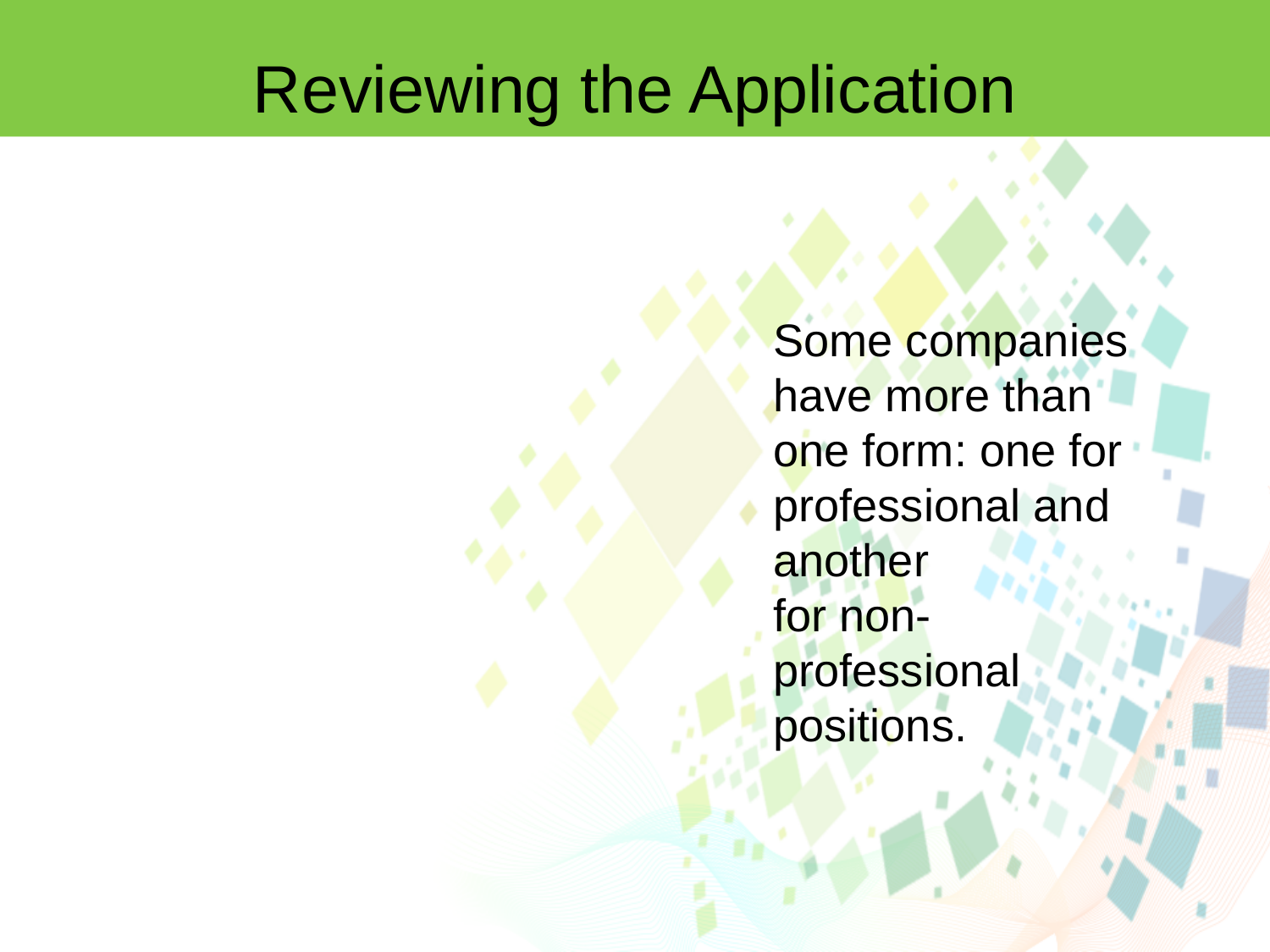

Reviewing the Application
Some companies
have more than one form: one for professional and another
for non-professional positions.